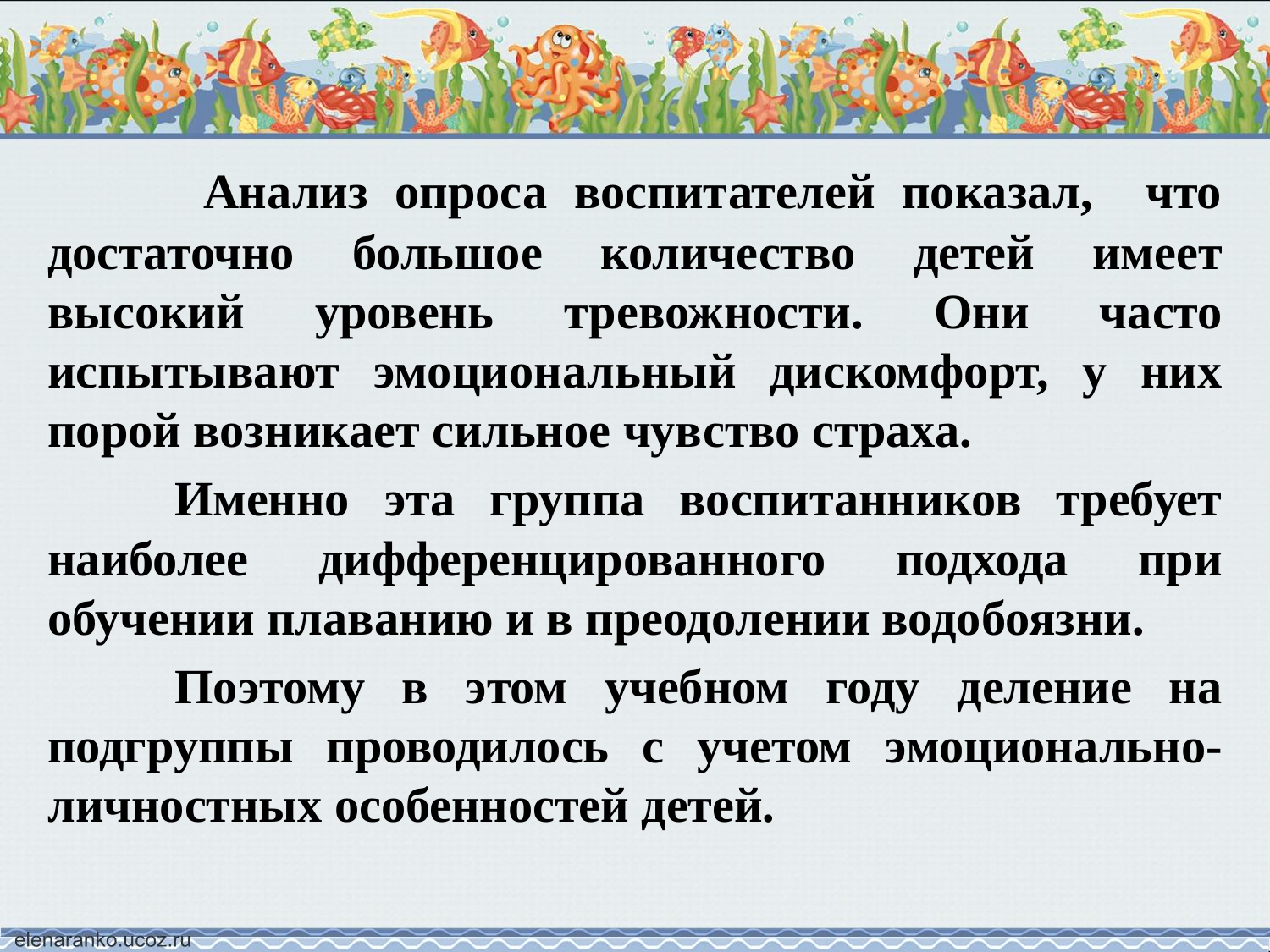

Анализ опроса воспитателей показал,  что достаточно большое количество детей имеет высокий уровень тревожности. Они часто испытывают эмоциональный дискомфорт, у них порой возникает сильное чувство страха.
	Именно эта группа воспитанников требует наиболее дифференцированного подхода при обучении плаванию и в преодолении водобоязни.
	Поэтому в этом учебном году деление на подгруппы проводилось с учетом эмоционально-личностных особенностей детей.